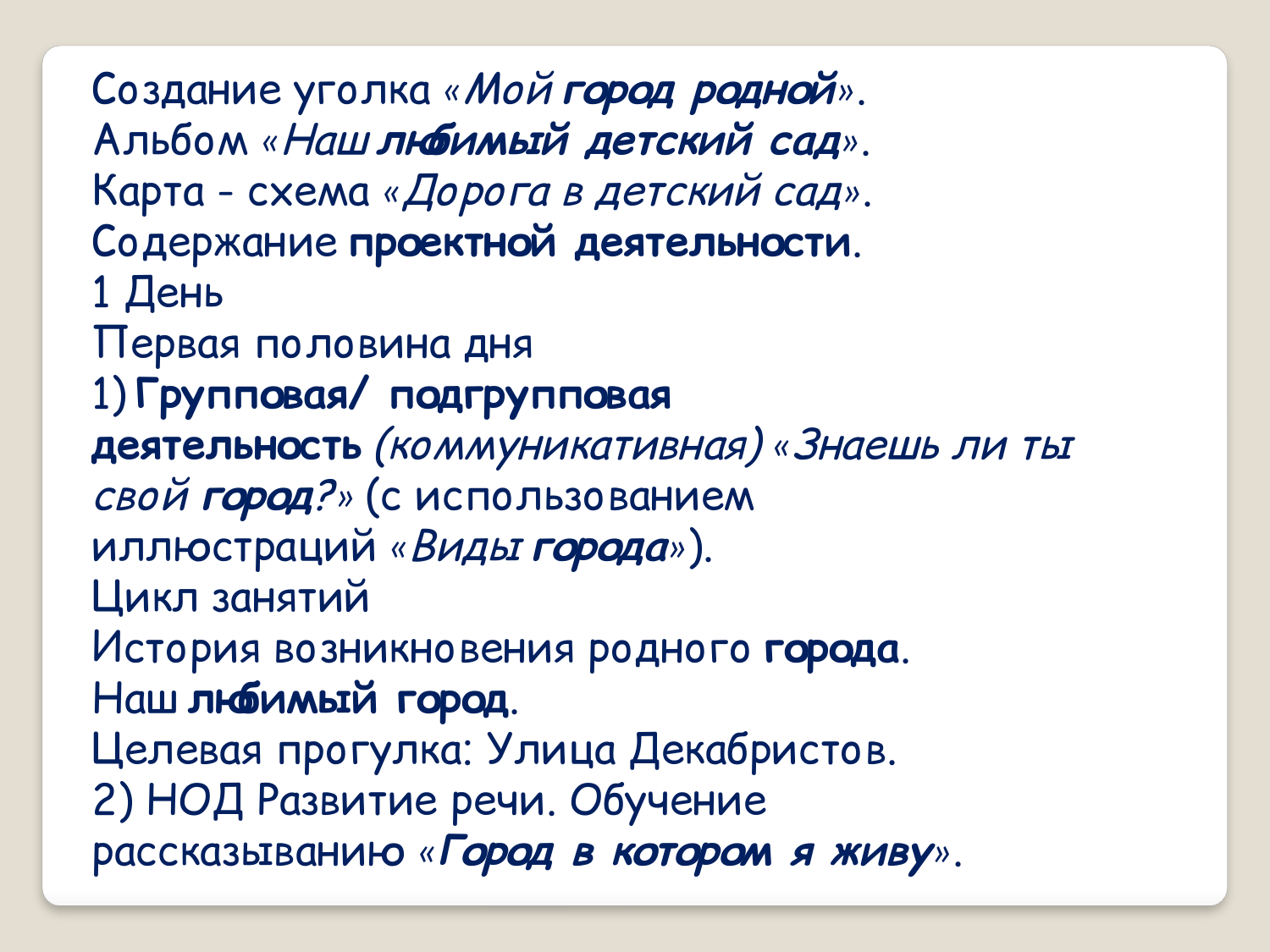

Создание уголка «Мой город родной».
Альбом «Наш любимый детский сад».
Карта - схема «Дорога в детский сад».
Содержание проектной деятельности.
1 День
Первая половина дня
1) Групповая/ подгрупповая деятельность (коммуникативная) «Знаешь ли ты свой город?» (с использованием иллюстраций «Виды города»).
Цикл занятий
История возникновения родного города.
Наш любимый город.
Целевая прогулка: Улица Декабристов.
2) НОД Развитие речи. Обучение рассказыванию «Город в котором я живу».